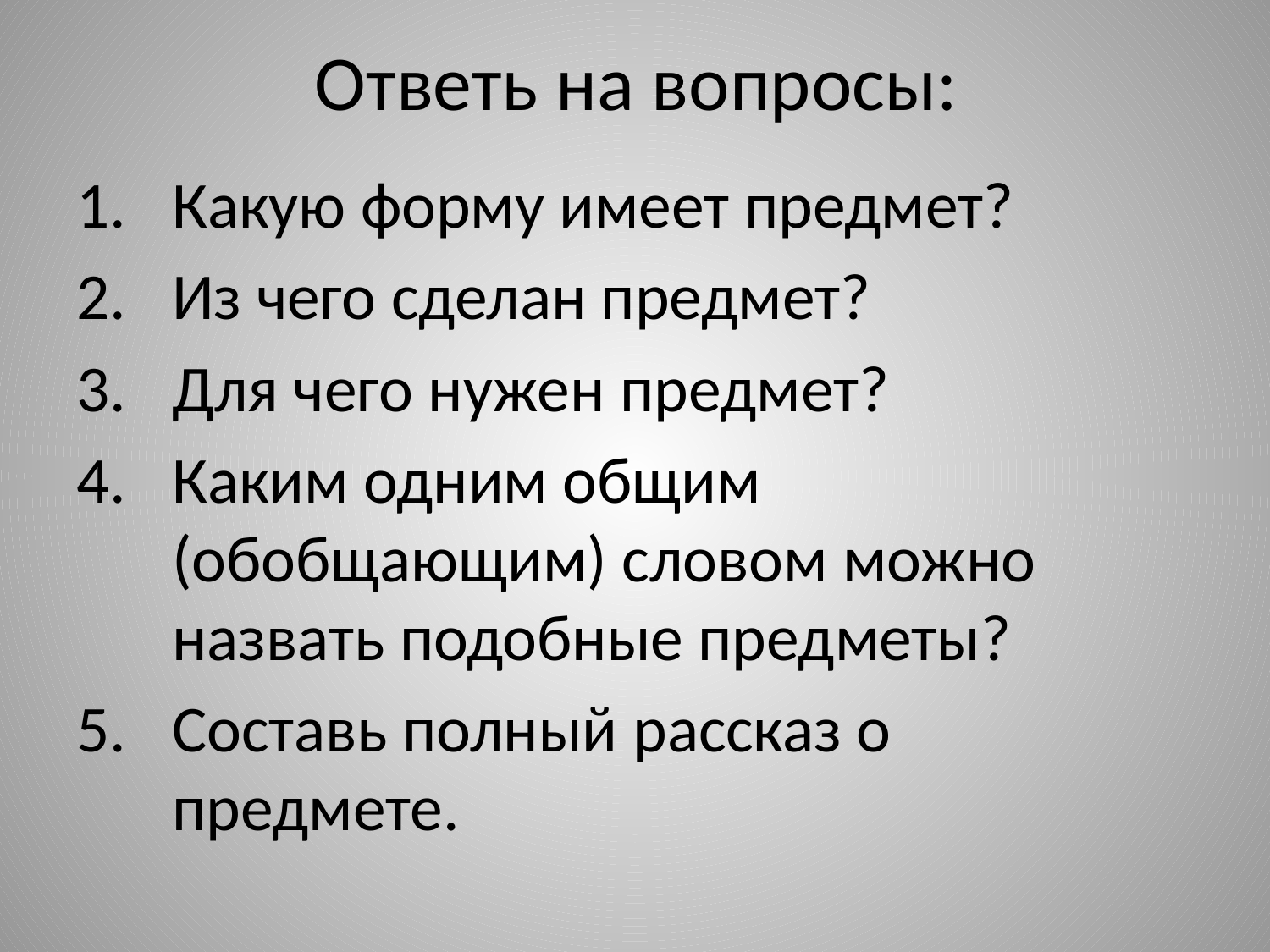

# Ответь на вопросы:
Какую форму имеет предмет?
Из чего сделан предмет?
Для чего нужен предмет?
Каким одним общим (обобщающим) словом можно назвать подобные предметы?
Составь полный рассказ о предмете.